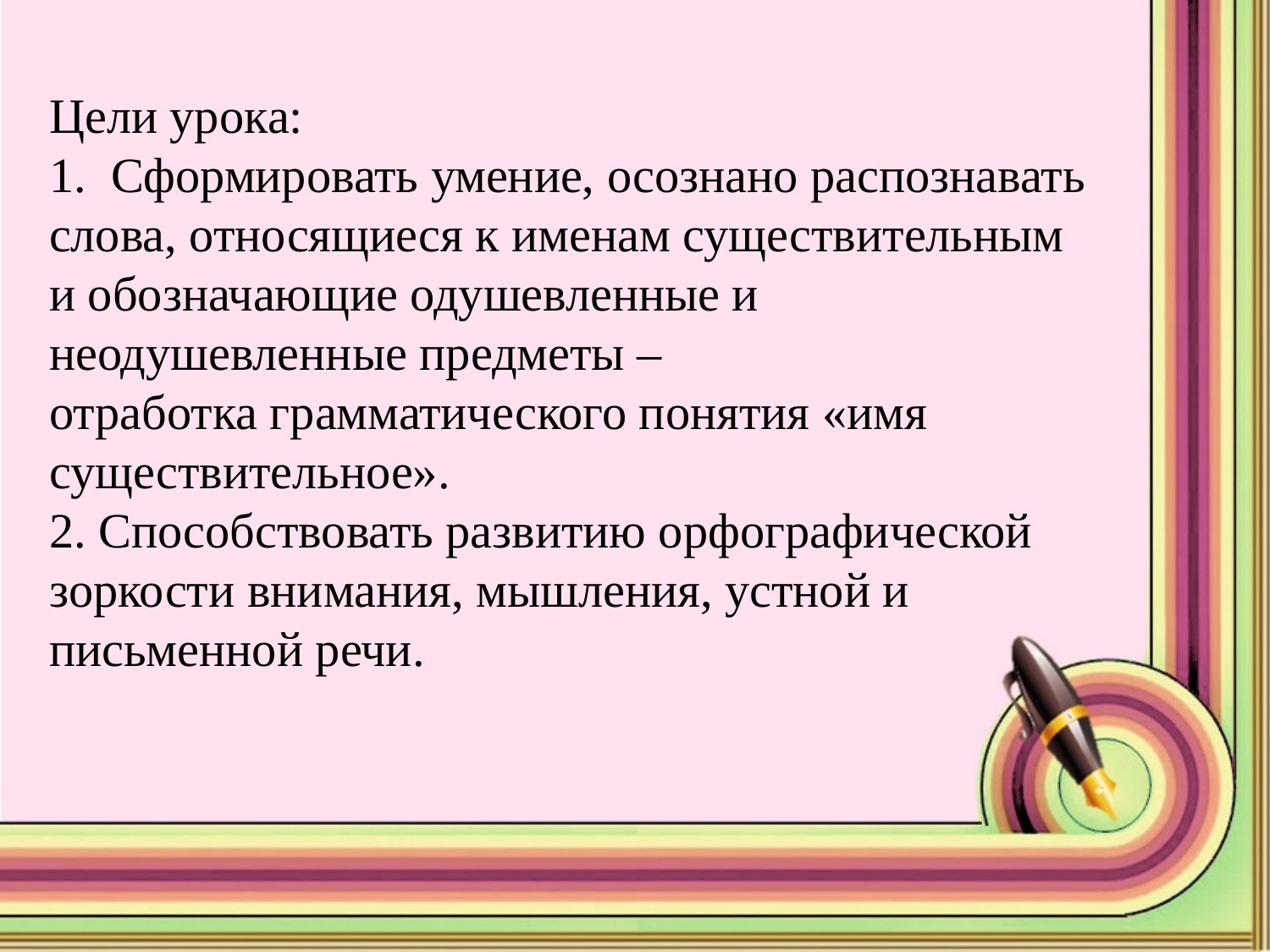

Цели урока:
1.  Сформировать умение, осознано распознавать слова, относящиеся к именам существительным и обозначающие одушевленные и
неодушевленные предметы –
отработка грамматического понятия «имя существительное».
2. Способствовать развитию орфографической зоркости внимания, мышления, устной и письменной речи.

#